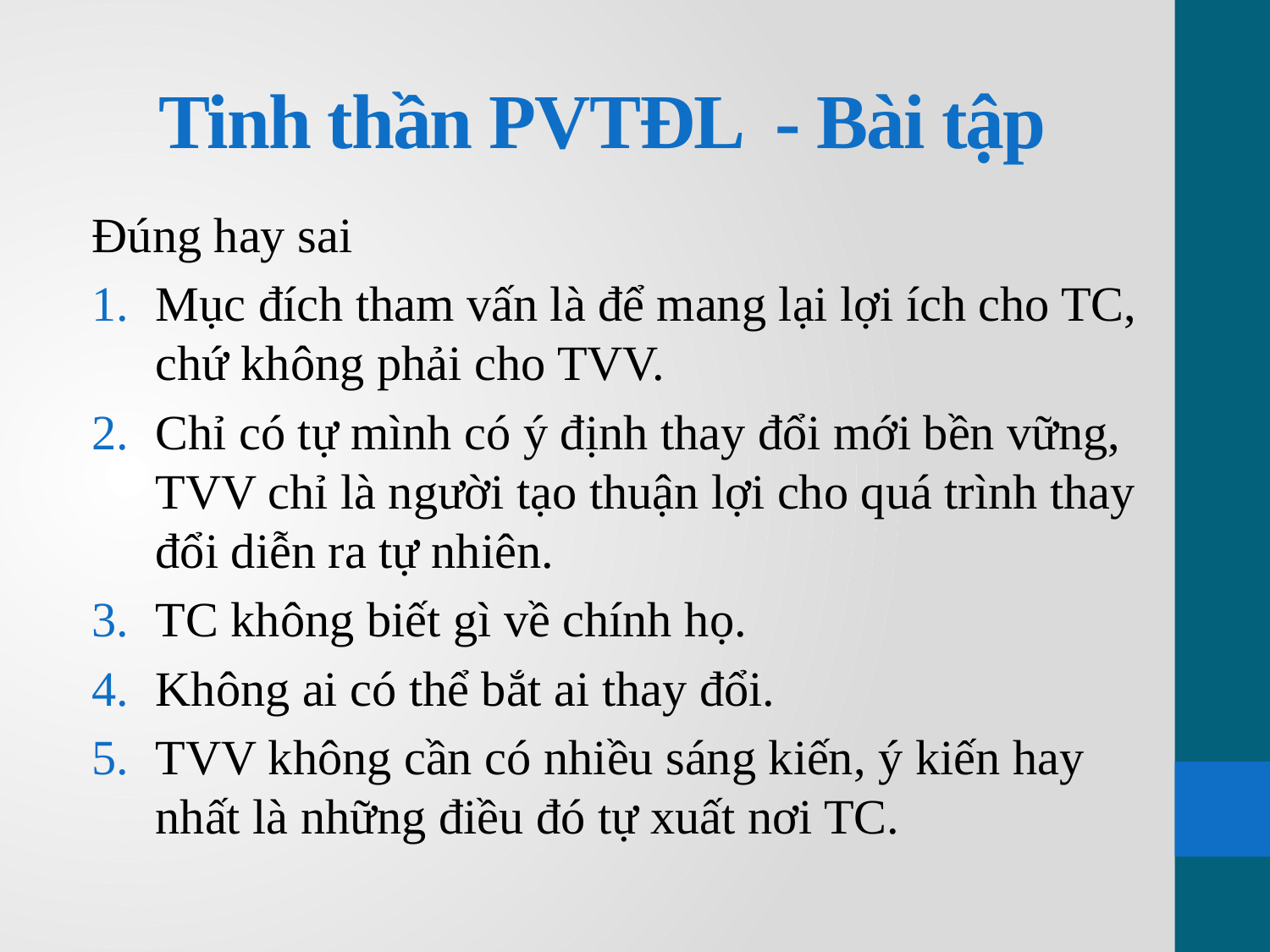

# Tinh thần PVTĐL  - Bài tập
Đúng hay sai
Mục đích tham vấn là để mang lại lợi ích cho TC, chứ không phải cho TVV.
Chỉ có tự mình có ý định thay đổi mới bền vững, TVV chỉ là người tạo thuận lợi cho quá trình thay đổi diễn ra tự nhiên.
TC không biết gì về chính họ.
Không ai có thể bắt ai thay đổi.
TVV không cần có nhiều sáng kiến, ý kiến hay nhất là những điều đó tự xuất nơi TC.